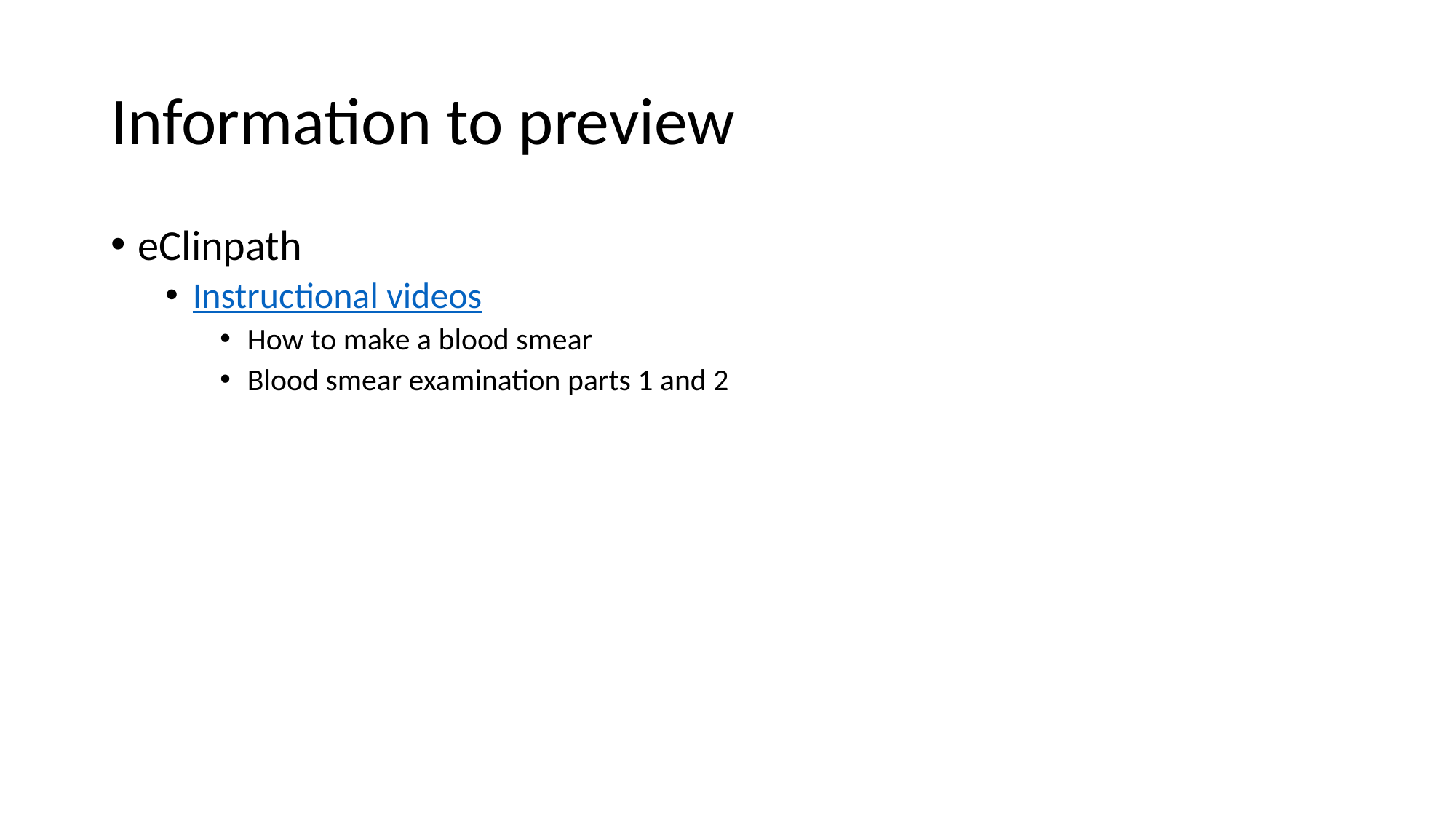

# Information to preview
eClinpath
Instructional videos
How to make a blood smear
Blood smear examination parts 1 and 2